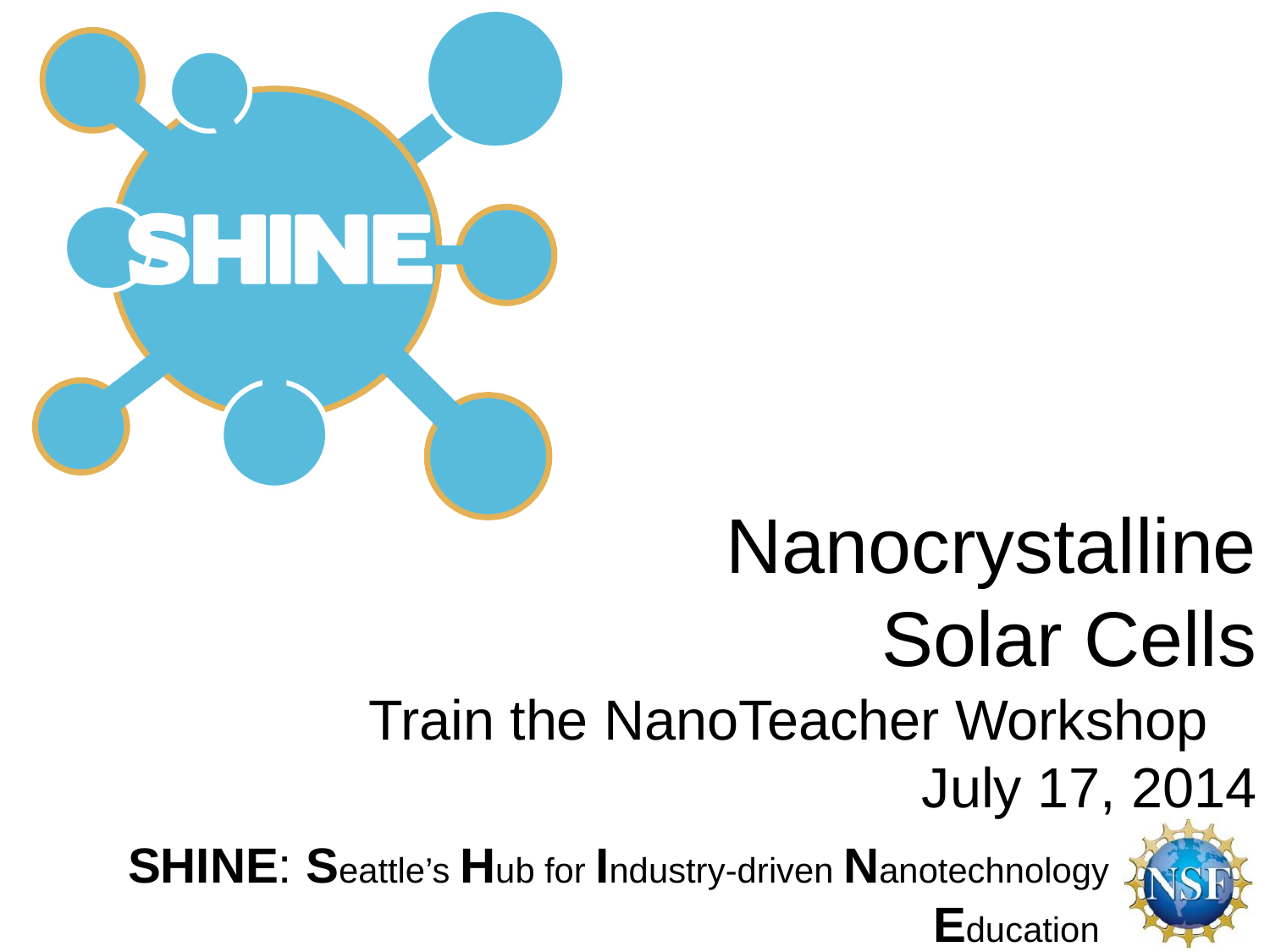

# Nanocrystalline Solar Cells
Train the NanoTeacher Workshop	July 17, 2014